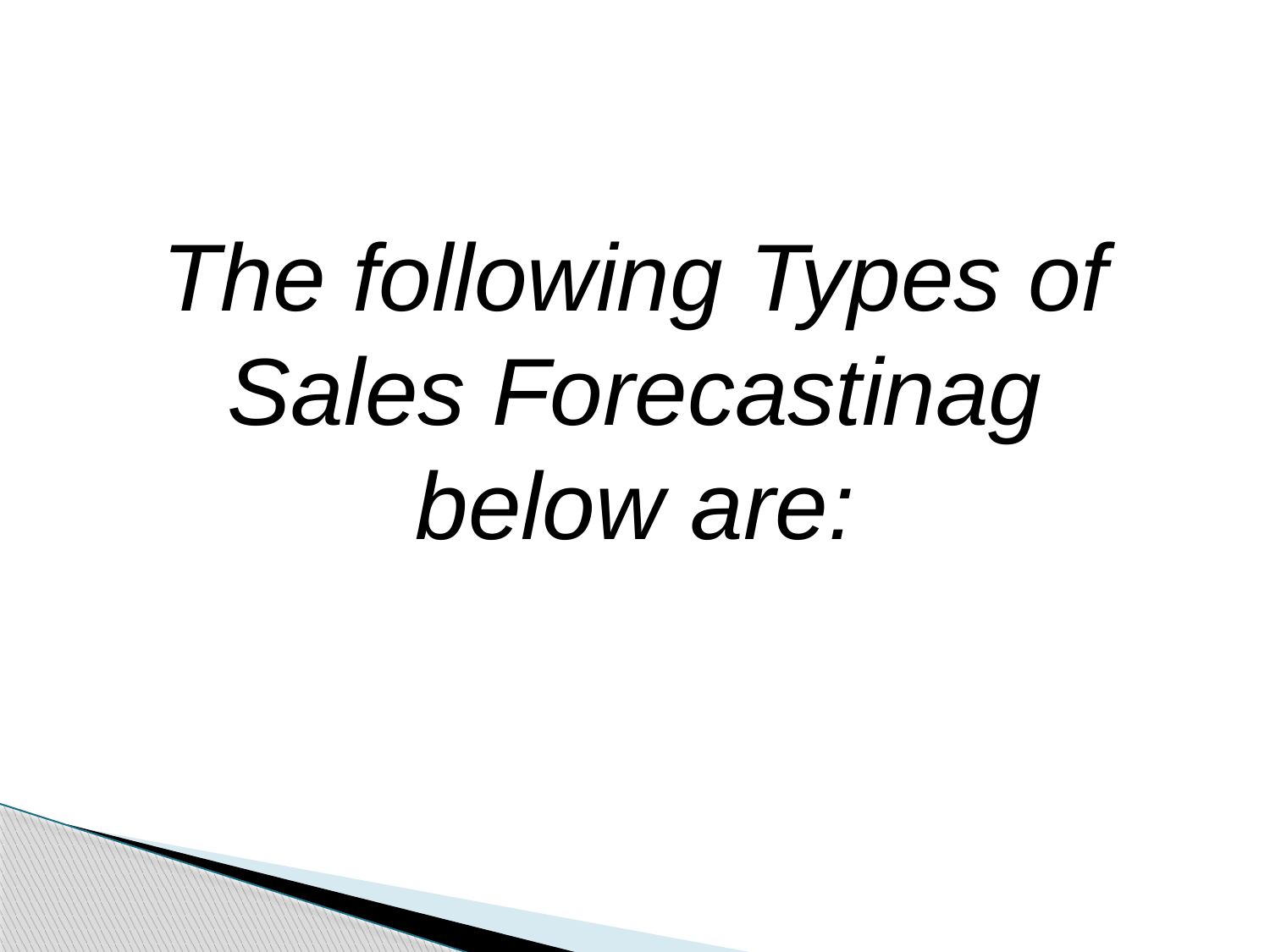

The following Types of Sales Forecastinag below are: